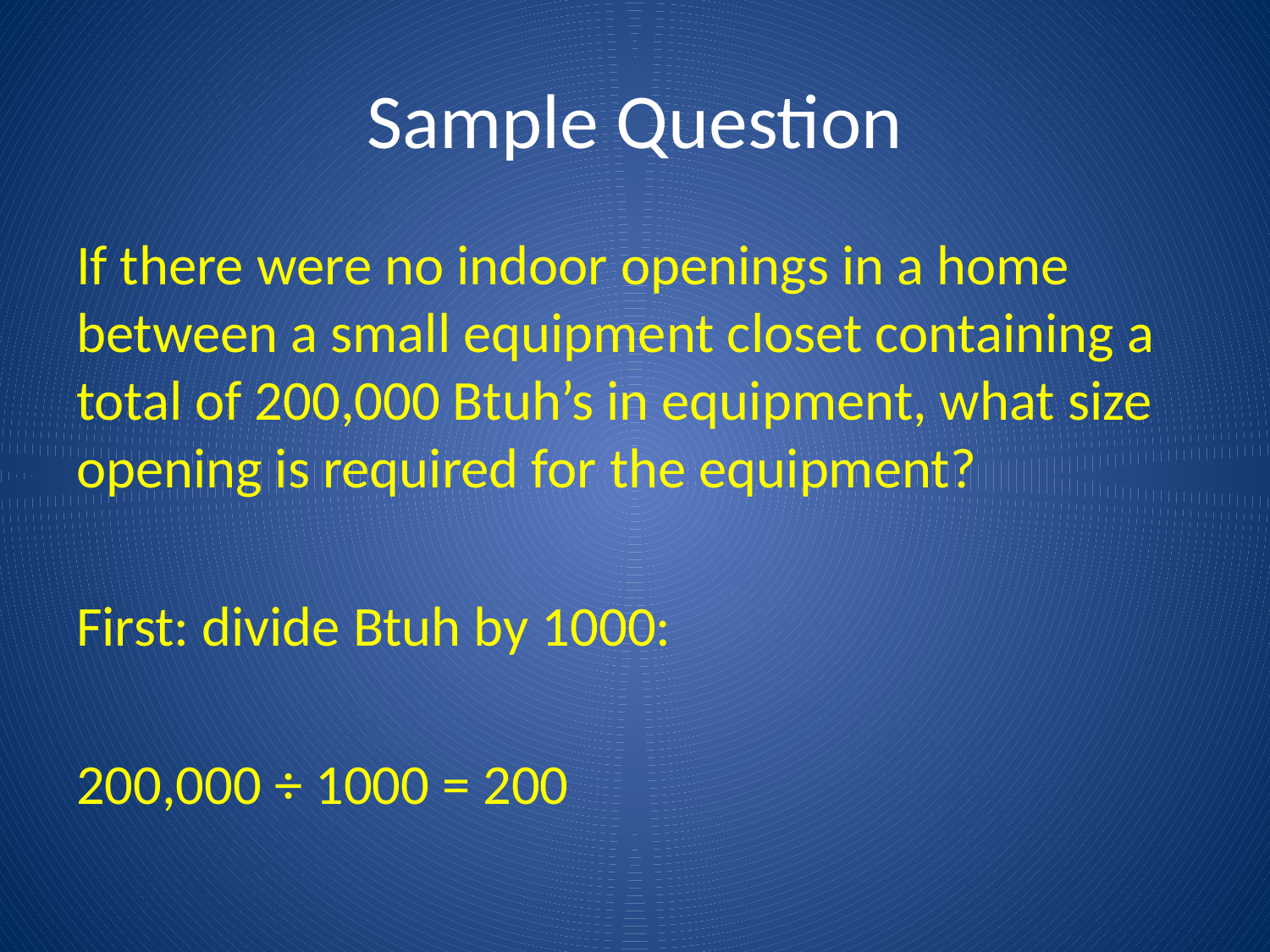

# Sample Question
If there were no indoor openings in a home between a small equipment closet containing a total of 200,000 Btuh’s in equipment, what size opening is required for the equipment?

First: divide Btuh by 1000:

200,000 ÷ 1000 = 200